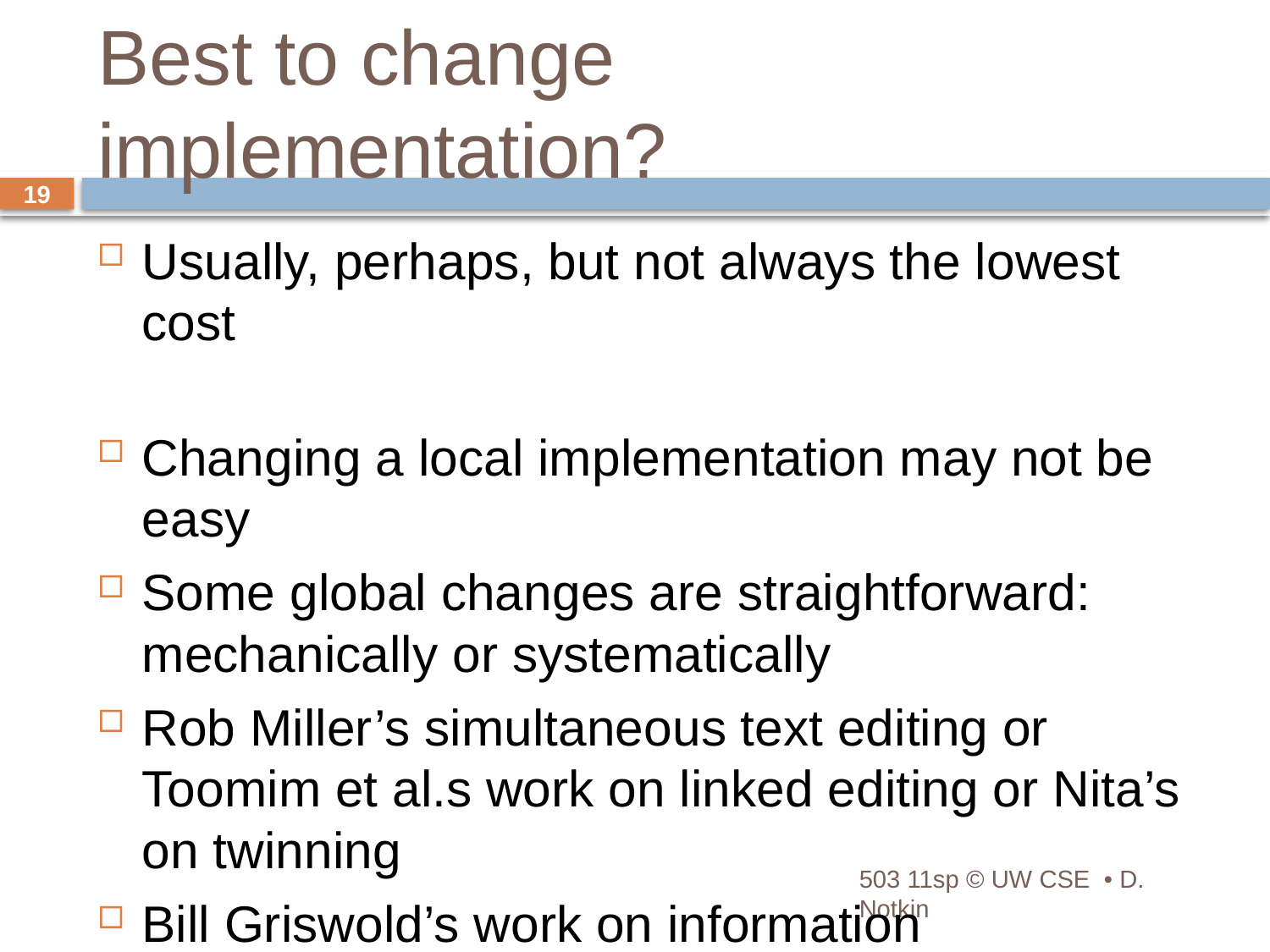

# Best to change implementation?
19
Usually, perhaps, but not always the lowest cost
Changing a local implementation may not be easy
Some global changes are straightforward: mechanically or systematically
Rob Miller’s simultaneous text editing or Toomim et al.s work on linked editing or Nita’s on twinning
Bill Griswold’s work on information transparency
503 11sp © UW CSE  • D. Notkin